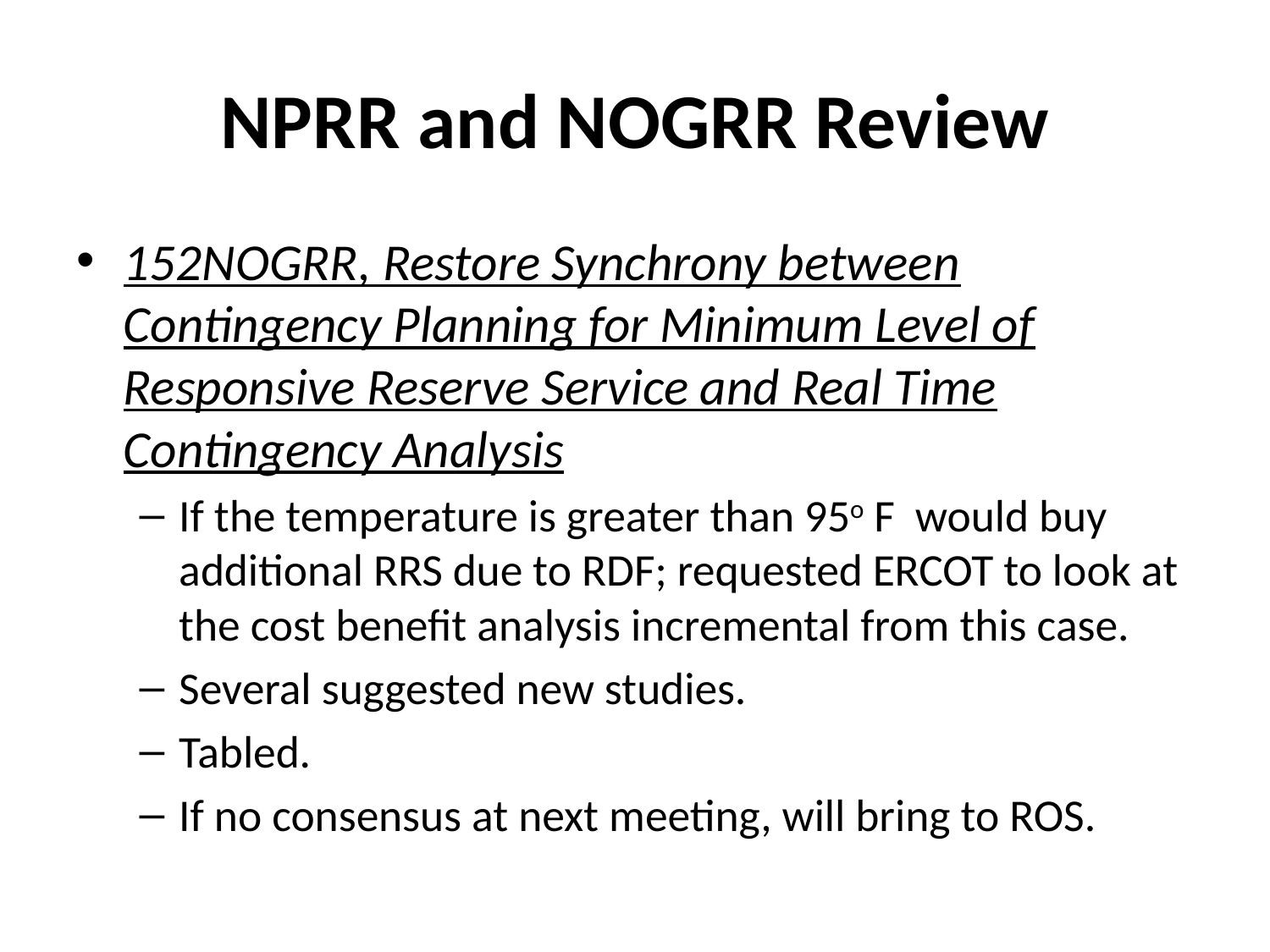

# NPRR and NOGRR Review
152NOGRR, Restore Synchrony between Contingency Planning for Minimum Level of Responsive Reserve Service and Real Time Contingency Analysis
If the temperature is greater than 95o F  would buy additional RRS due to RDF; requested ERCOT to look at the cost benefit analysis incremental from this case.
Several suggested new studies.
Tabled.
If no consensus at next meeting, will bring to ROS.